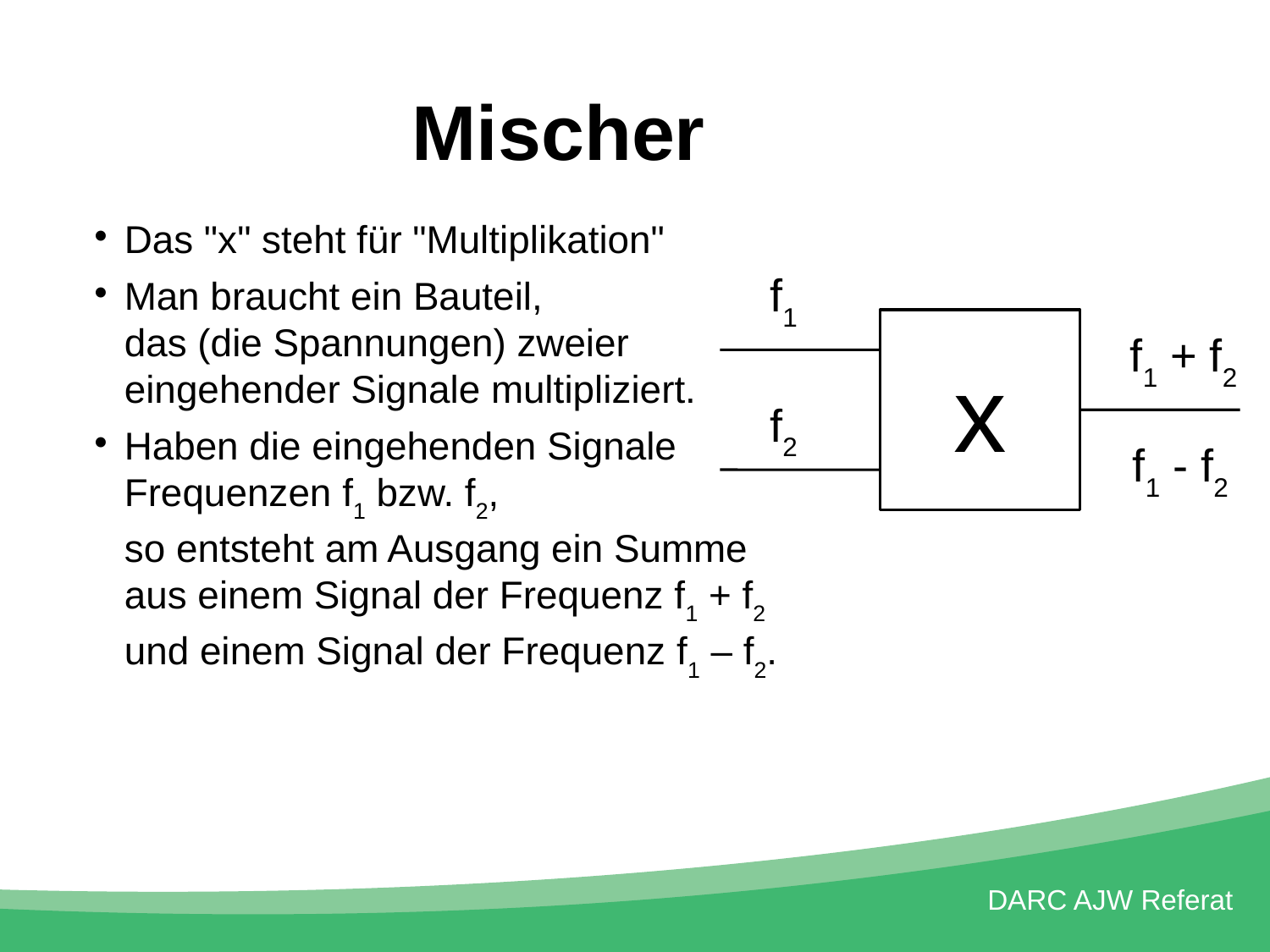

Mischer
Das "x" steht für "Multiplikation"
Man braucht ein Bauteil,
das (die Spannungen) zweier
eingehender Signale multipliziert.
Haben die eingehenden Signale
Frequenzen f1 bzw. f2,
so entsteht am Ausgang ein Summe
aus einem Signal der Frequenz f1 + f2
und einem Signal der Frequenz f1 – f2.
f1
x
f1 + f2

f2

f1 - f2